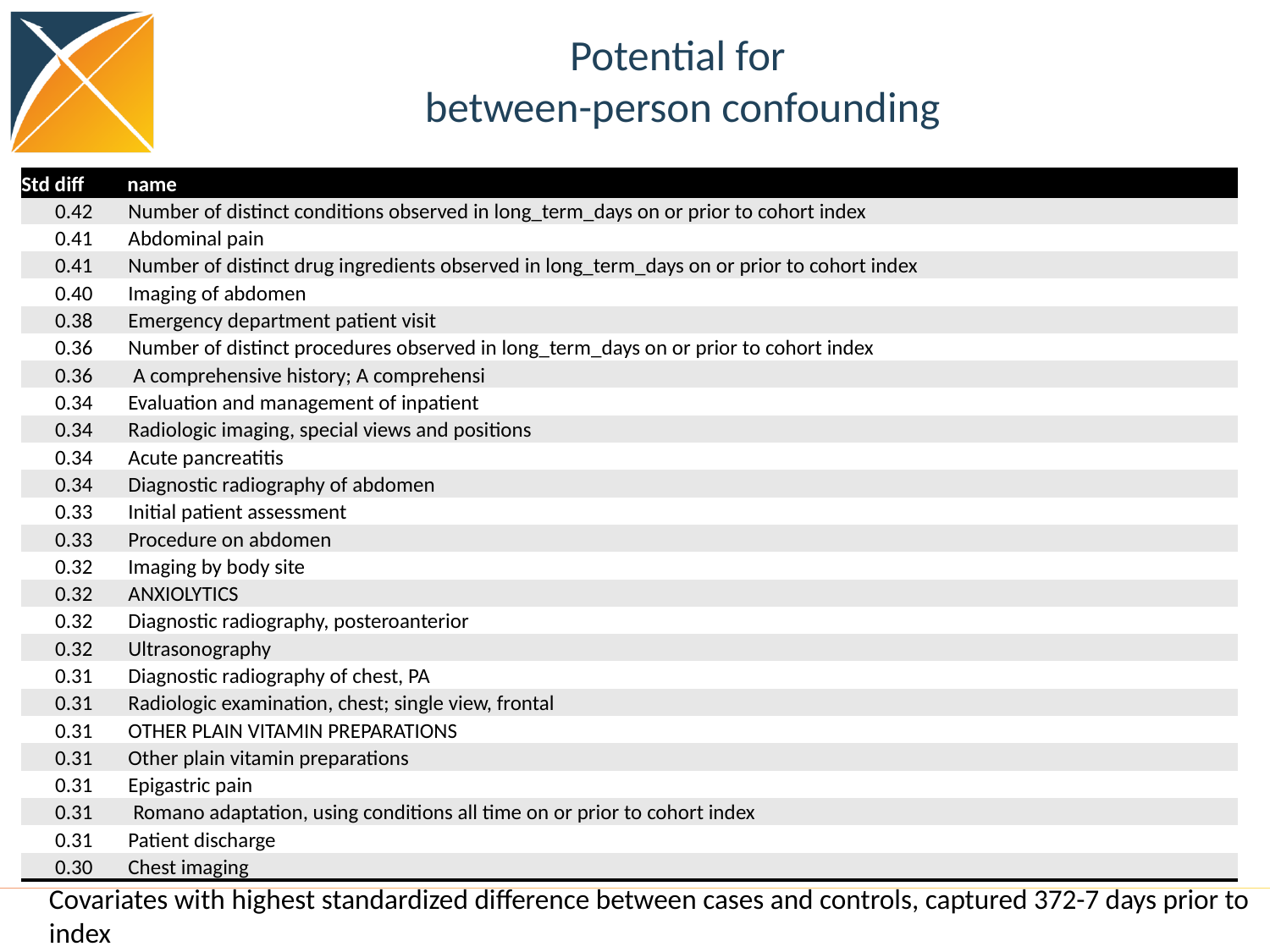

# Potential for between-person confounding
| Std diff | name |
| --- | --- |
| 0.42 | Number of distinct conditions observed in long\_term\_days on or prior to cohort index |
| 0.41 | Abdominal pain |
| 0.41 | Number of distinct drug ingredients observed in long\_term\_days on or prior to cohort index |
| 0.40 | Imaging of abdomen |
| 0.38 | Emergency department patient visit |
| 0.36 | Number of distinct procedures observed in long\_term\_days on or prior to cohort index |
| 0.36 | A comprehensive history; A comprehensi |
| 0.34 | Evaluation and management of inpatient |
| 0.34 | Radiologic imaging, special views and positions |
| 0.34 | Acute pancreatitis |
| 0.34 | Diagnostic radiography of abdomen |
| 0.33 | Initial patient assessment |
| 0.33 | Procedure on abdomen |
| 0.32 | Imaging by body site |
| 0.32 | ANXIOLYTICS |
| 0.32 | Diagnostic radiography, posteroanterior |
| 0.32 | Ultrasonography |
| 0.31 | Diagnostic radiography of chest, PA |
| 0.31 | Radiologic examination, chest; single view, frontal |
| 0.31 | OTHER PLAIN VITAMIN PREPARATIONS |
| 0.31 | Other plain vitamin preparations |
| 0.31 | Epigastric pain |
| 0.31 | Romano adaptation, using conditions all time on or prior to cohort index |
| 0.31 | Patient discharge |
| 0.30 | Chest imaging |
Covariates with highest standardized difference between cases and controls, captured 372-7 days prior to index

21